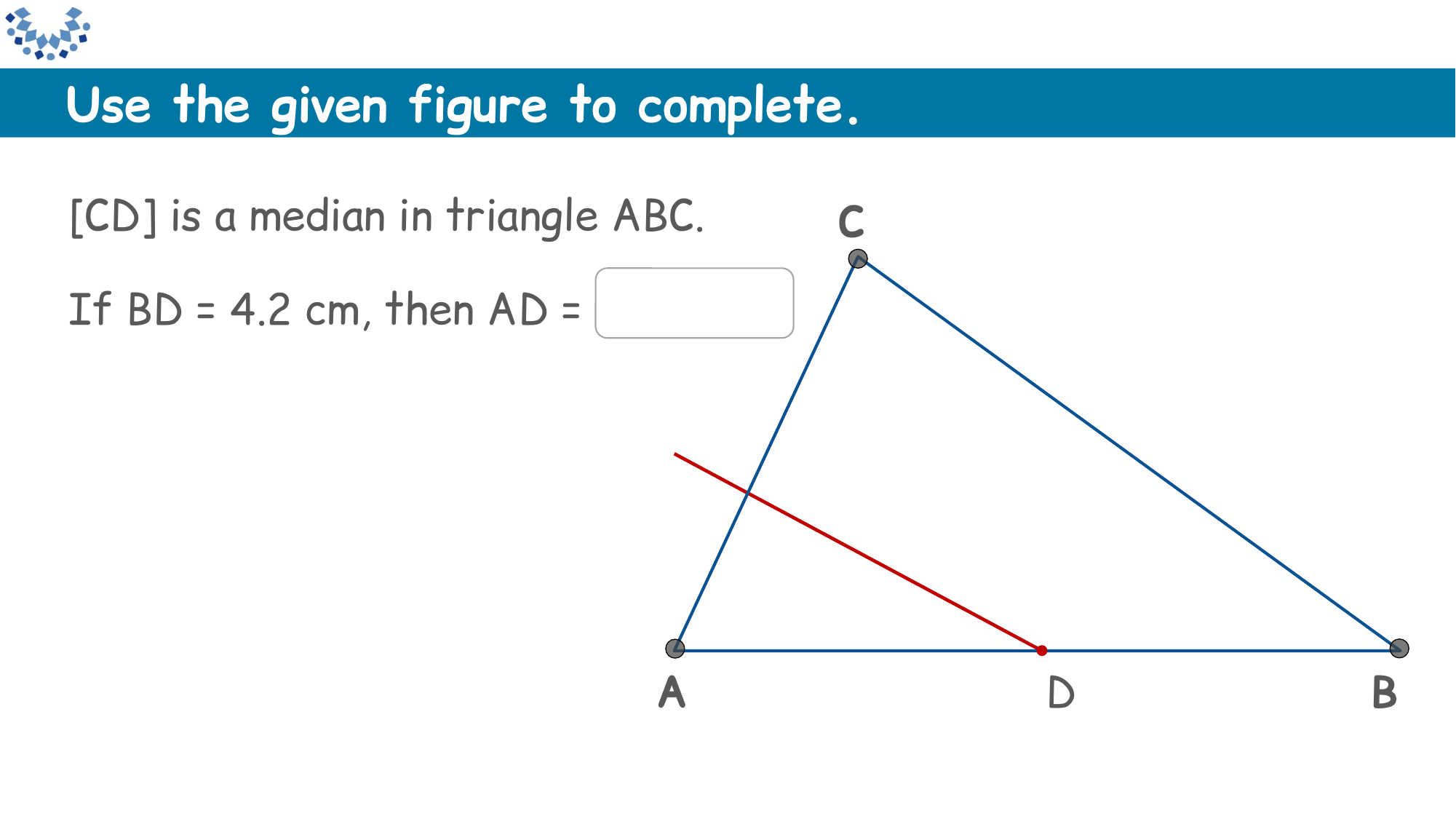

Use the given figure to complete.
[CD] is a median in triangle ABC.
If BD = 4.2 cm, then AD =

C

A
D
B